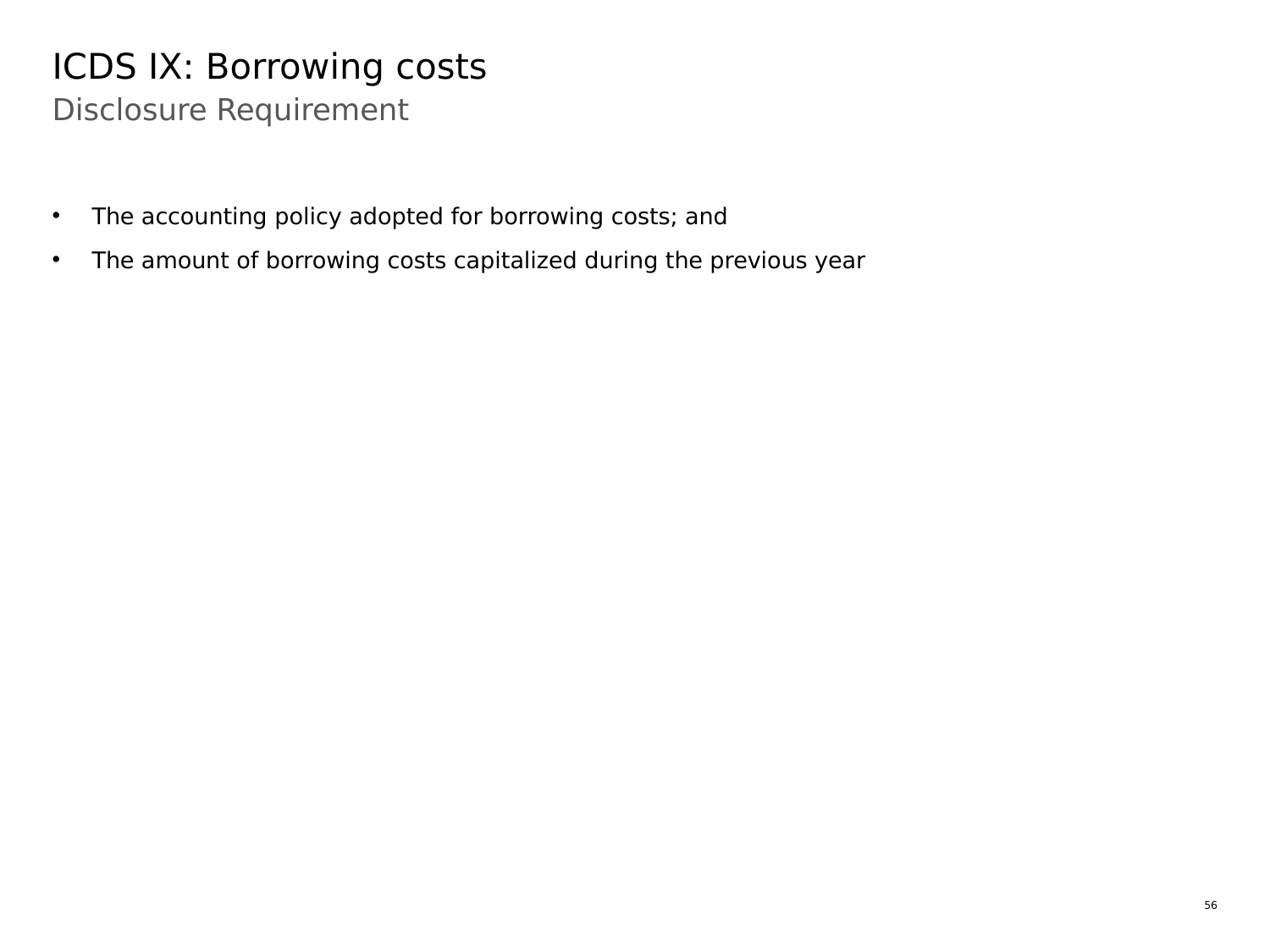

# ICDS IX: Borrowing costs
Disclosure Requirement
The accounting policy adopted for borrowing costs; and
The amount of borrowing costs capitalized during the previous year